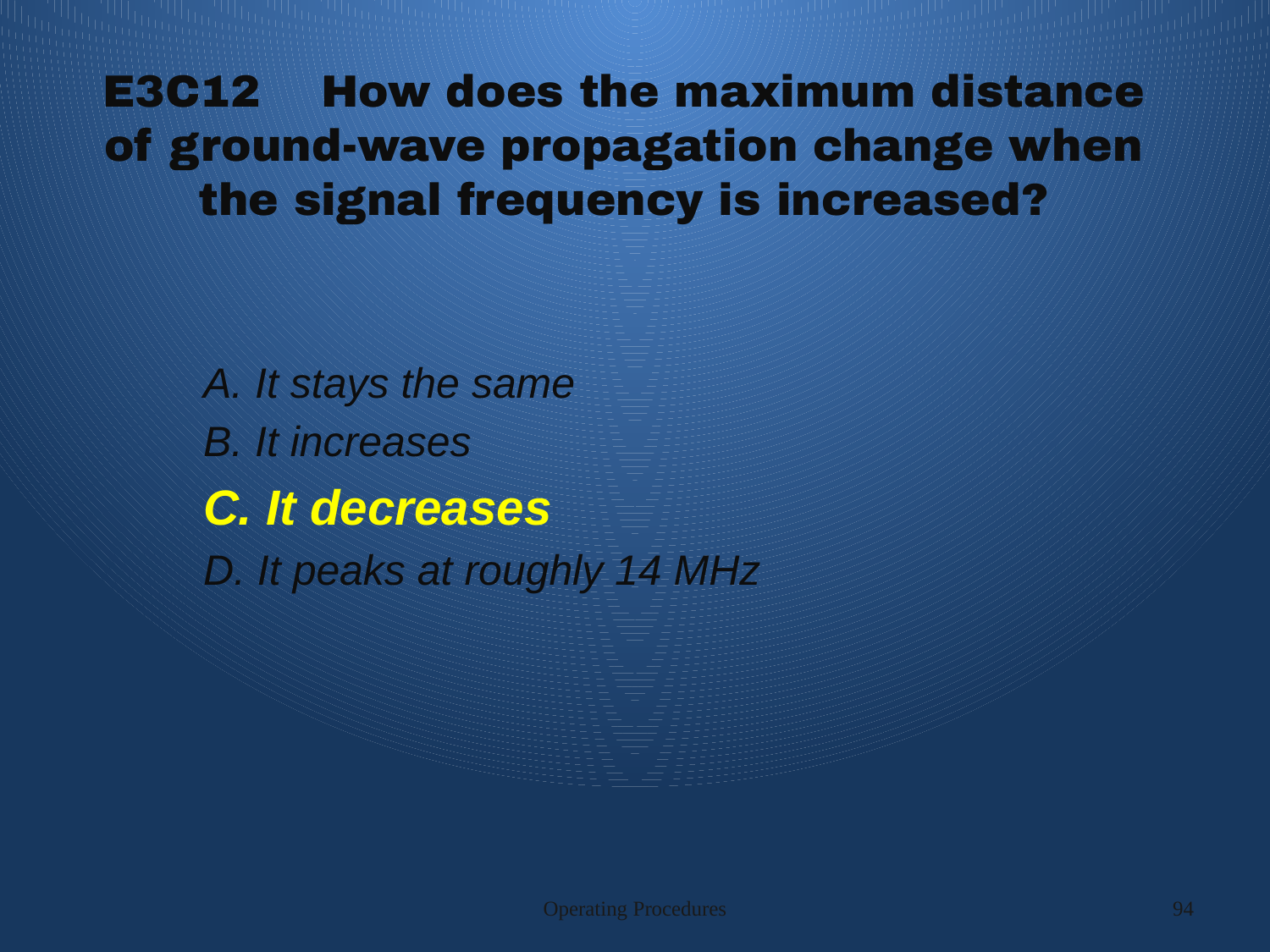

# E3C12    How does the maximum distance of ground-wave propagation change when the signal frequency is increased?
A. It stays the same
B. It increases
C. It decreases
D. It peaks at roughly 14 MHz
Operating Procedures
94